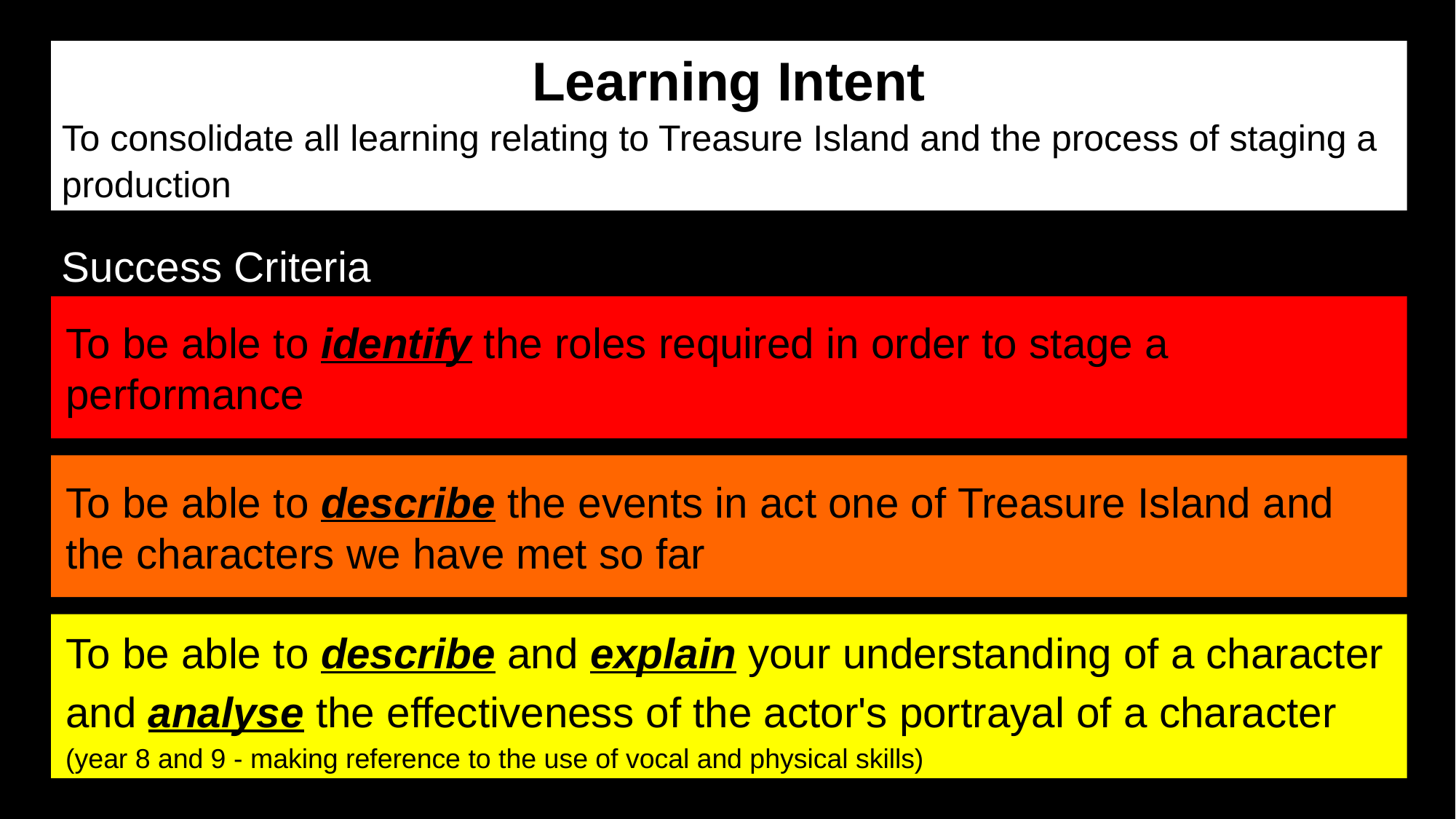

Learning Intent
To consolidate all learning relating to Treasure Island and the process of staging a production
Success Criteria
To be able to identify the roles required in order to stage a performance
To be able to describe the events in act one of Treasure Island and the characters we have met so far
To be able to describe and explain your understanding of a character and analyse the effectiveness of the actor's portrayal of a character (year 8 and 9 - making reference to the use of vocal and physical skills)